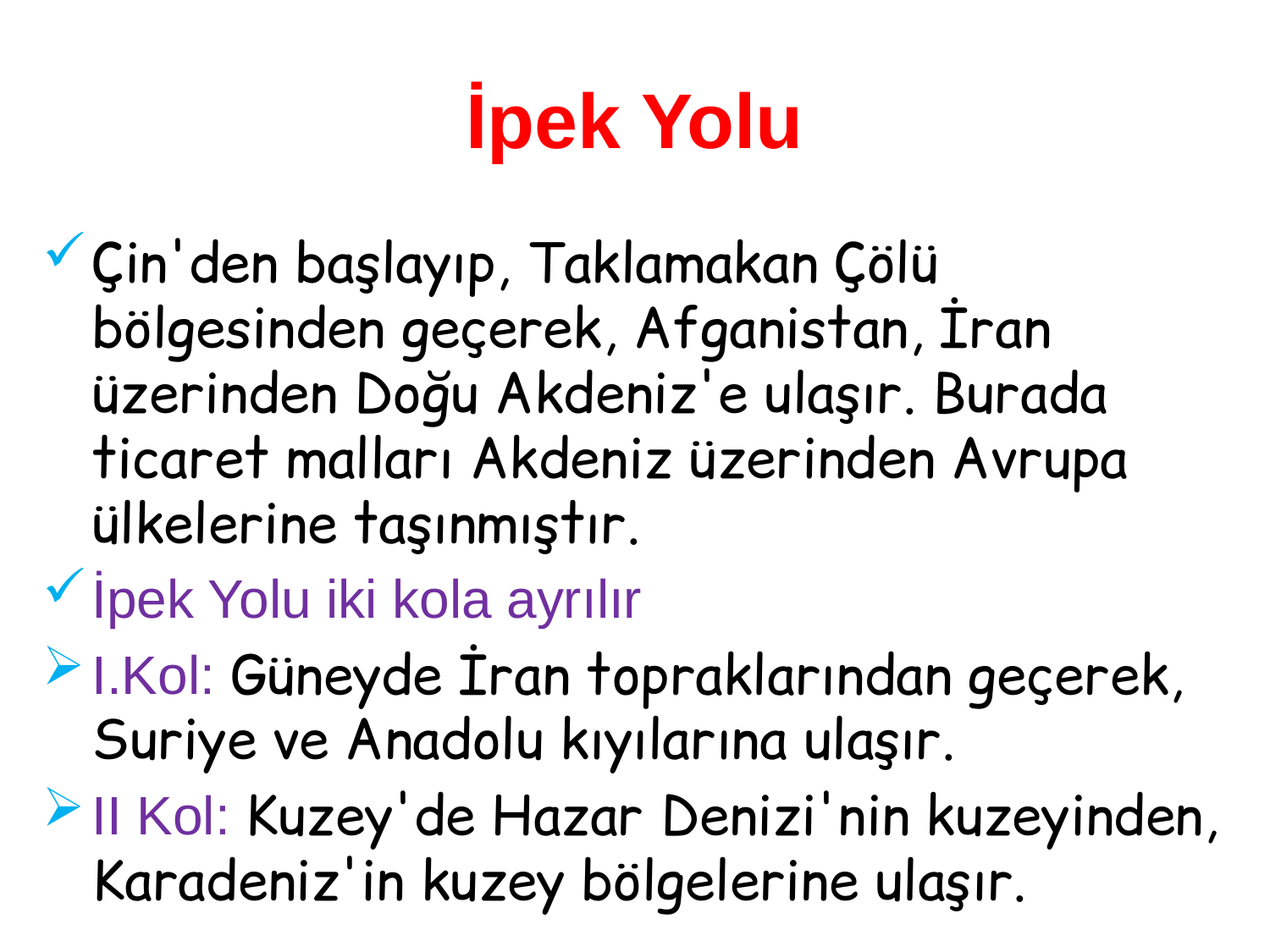

# İpek Yolu
Çin'den başlayıp, Taklamakan Çölü bölgesinden geçerek, Afganistan, İran üzerinden Doğu Akdeniz'e ulaşır. Burada ticaret malları Akdeniz üzerinden Avrupa ülkelerine taşınmıştır.
İpek Yolu iki kola ayrılır
I.Kol: Güneyde İran topraklarından geçerek, Suriye ve Anadolu kıyılarına ulaşır.
II Kol: Kuzey'de Hazar Denizi'nin kuzeyinden, Karadeniz'in kuzey bölgelerine ulaşır.